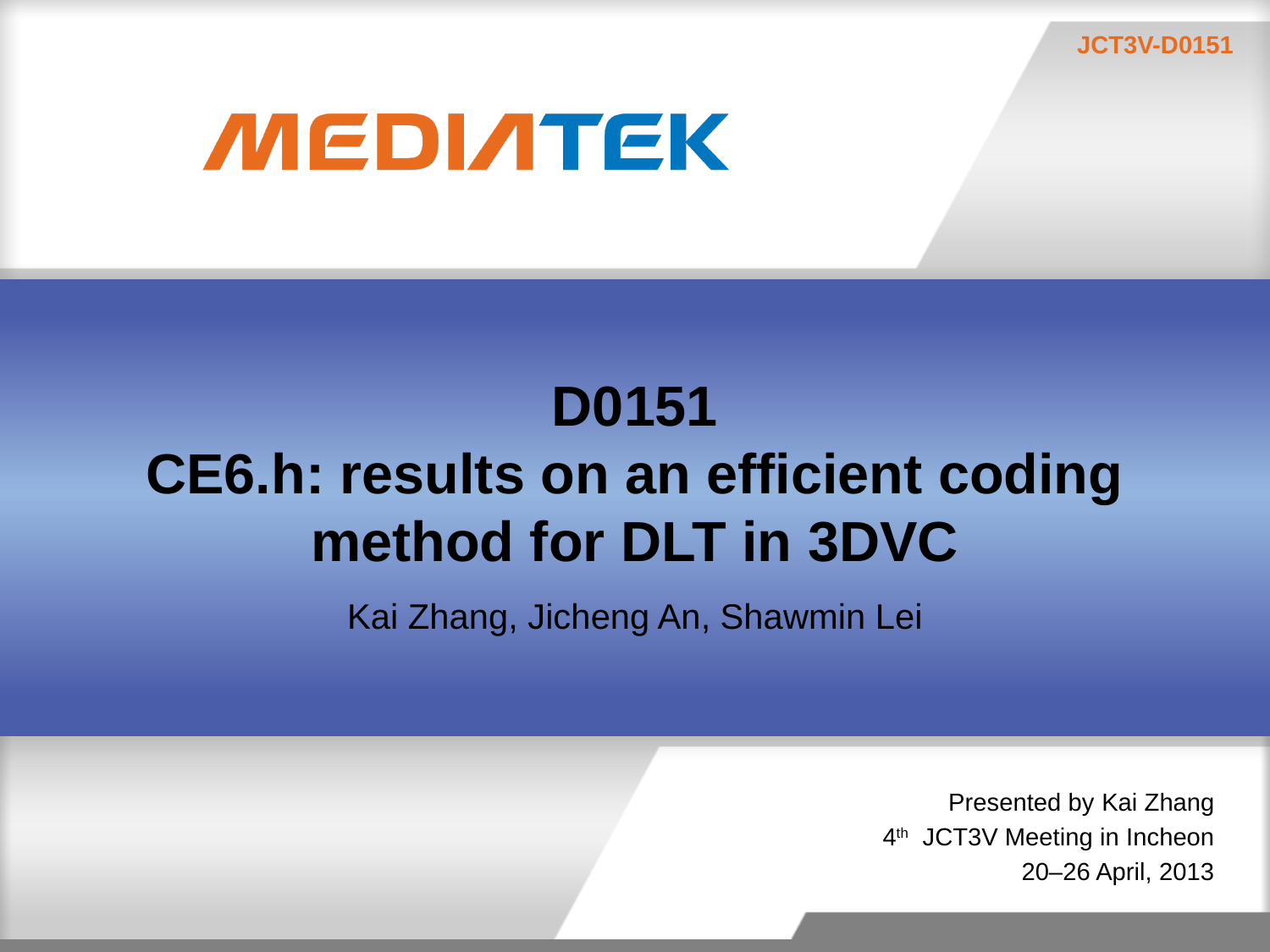

# D0151 CE6.h: results on an efficient coding method for DLT in 3DVC
Kai Zhang, Jicheng An, Shawmin Lei